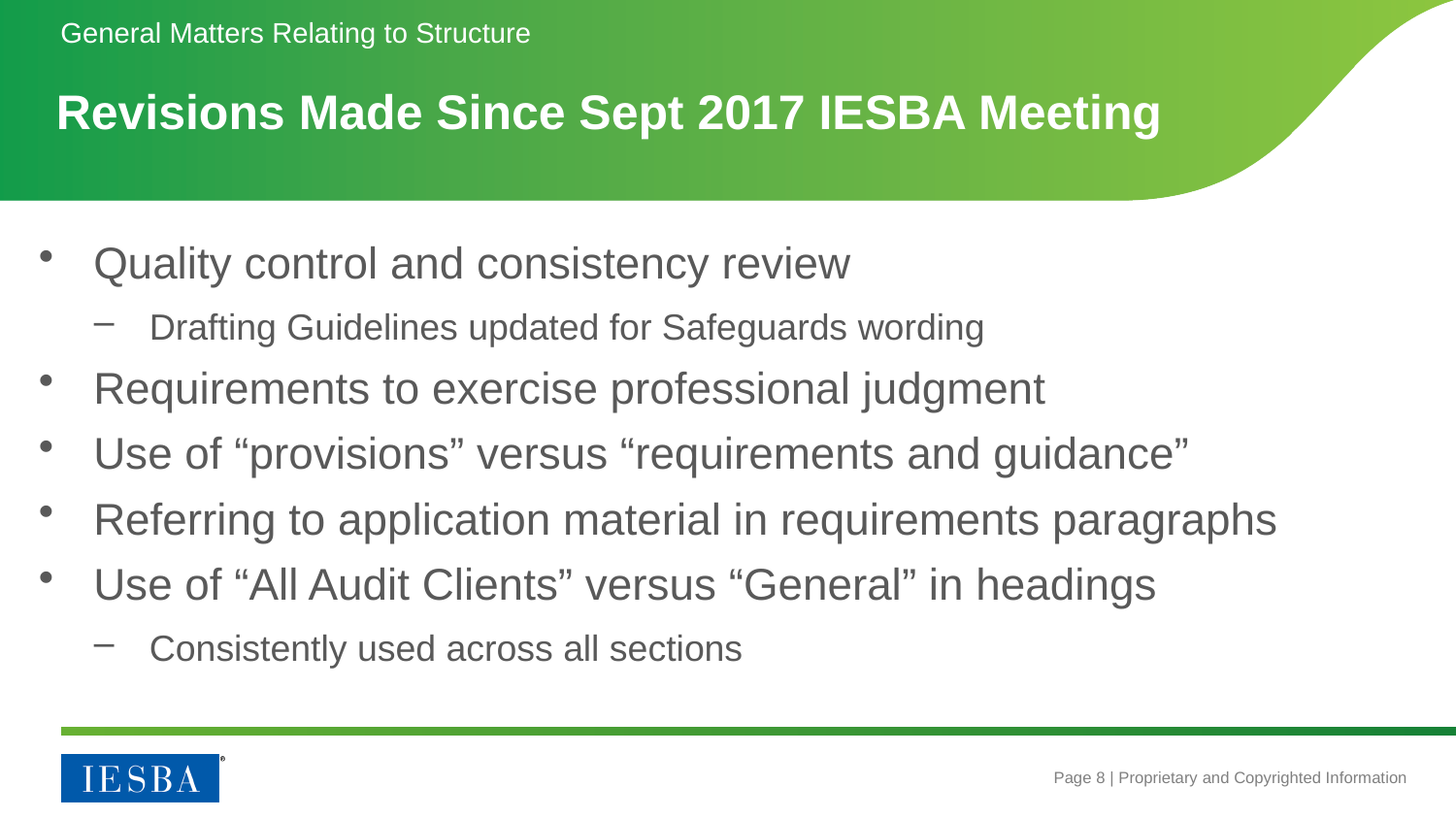

General Matters Relating to Structure
# Revisions Made Since Sept 2017 IESBA Meeting
Quality control and consistency review
Drafting Guidelines updated for Safeguards wording
Requirements to exercise professional judgment
Use of “provisions” versus “requirements and guidance”
Referring to application material in requirements paragraphs
Use of “All Audit Clients” versus “General” in headings
Consistently used across all sections